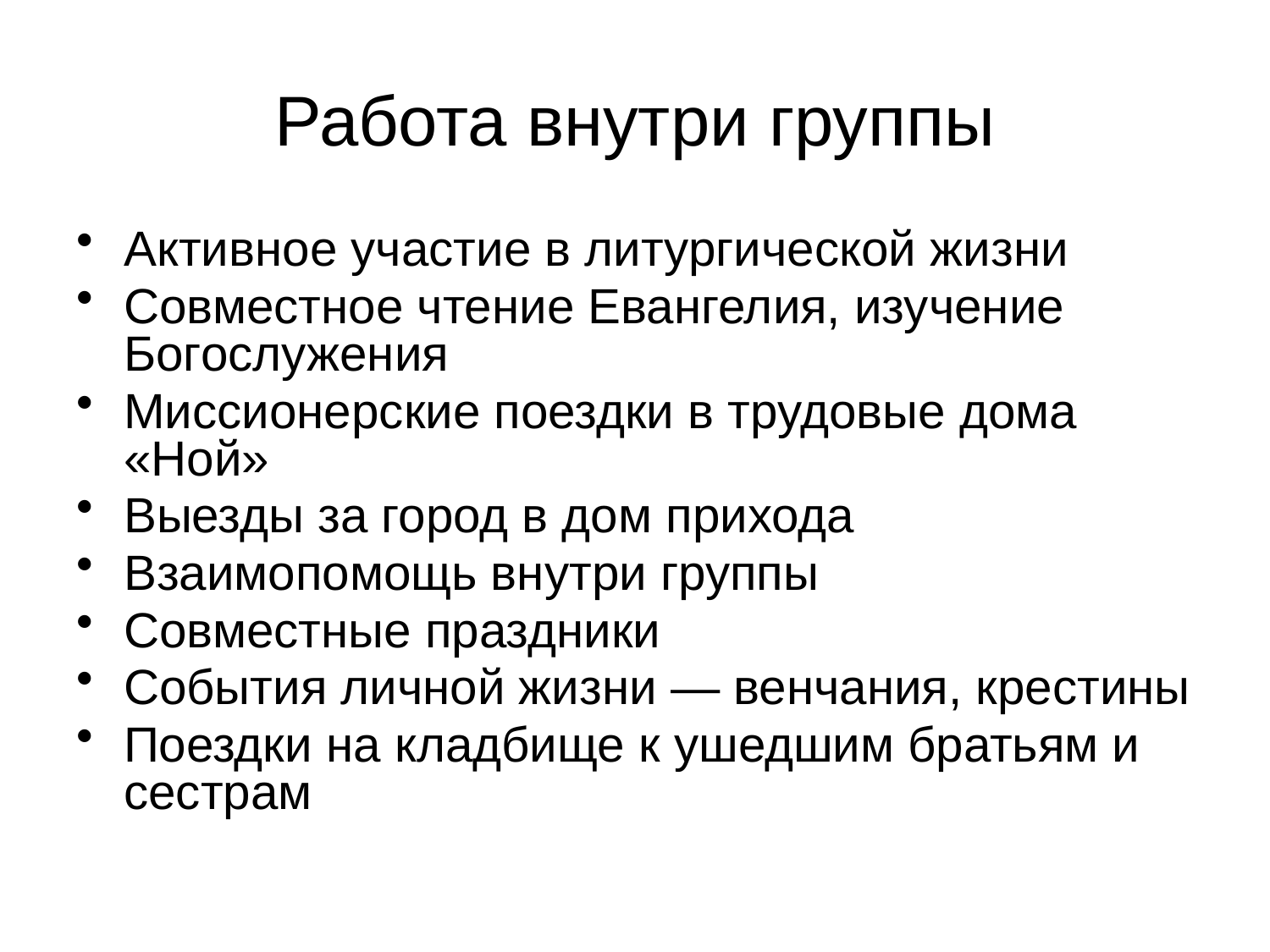

# Работа внутри группы
Активное участие в литургической жизни
Совместное чтение Евангелия, изучение Богослужения
Миссионерские поездки в трудовые дома «Ной»
Выезды за город в дом прихода
Взаимопомощь внутри группы
Совместные праздники
События личной жизни — венчания, крестины
Поездки на кладбище к ушедшим братьям и сестрам